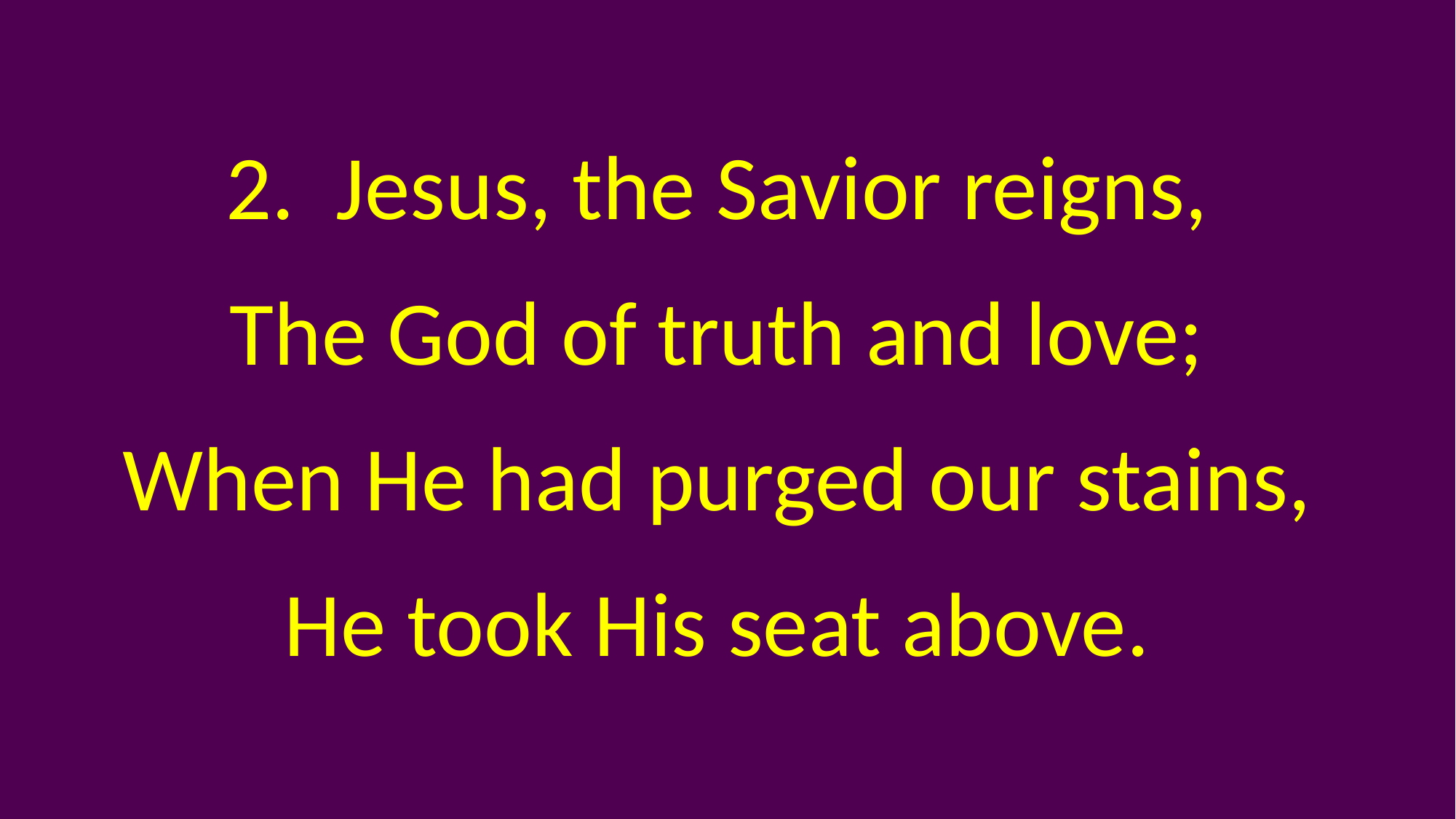

2.  Jesus, the Savior reigns,
The God of truth and love;
When He had purged our stains,
He took His seat above.